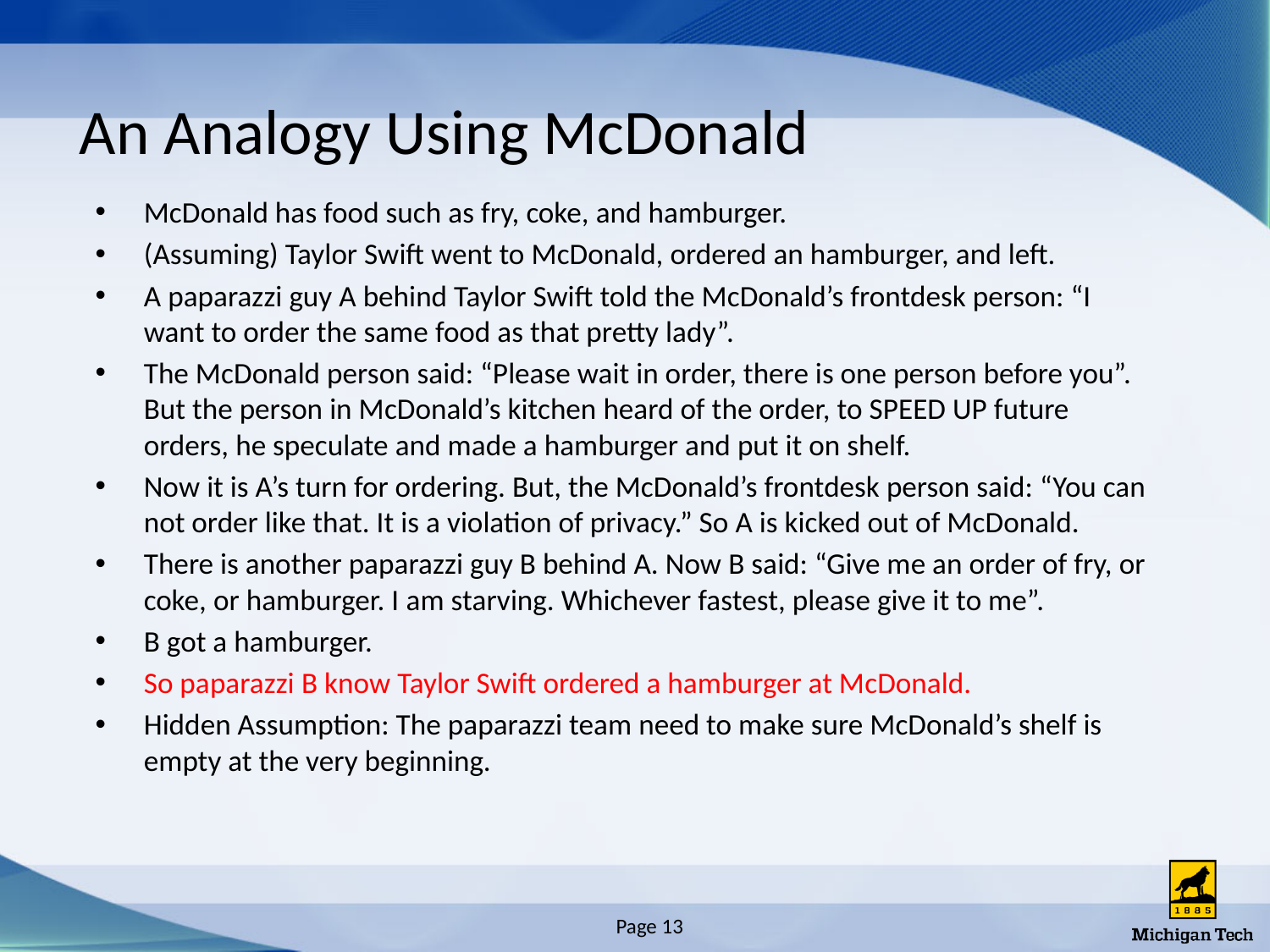

# An Analogy Using McDonald
McDonald has food such as fry, coke, and hamburger.
(Assuming) Taylor Swift went to McDonald, ordered an hamburger, and left.
A paparazzi guy A behind Taylor Swift told the McDonald’s frontdesk person: “I want to order the same food as that pretty lady”.
The McDonald person said: “Please wait in order, there is one person before you”. But the person in McDonald’s kitchen heard of the order, to SPEED UP future orders, he speculate and made a hamburger and put it on shelf.
Now it is A’s turn for ordering. But, the McDonald’s frontdesk person said: “You can not order like that. It is a violation of privacy.” So A is kicked out of McDonald.
There is another paparazzi guy B behind A. Now B said: “Give me an order of fry, or coke, or hamburger. I am starving. Whichever fastest, please give it to me”.
B got a hamburger.
So paparazzi B know Taylor Swift ordered a hamburger at McDonald.
Hidden Assumption: The paparazzi team need to make sure McDonald’s shelf is empty at the very beginning.